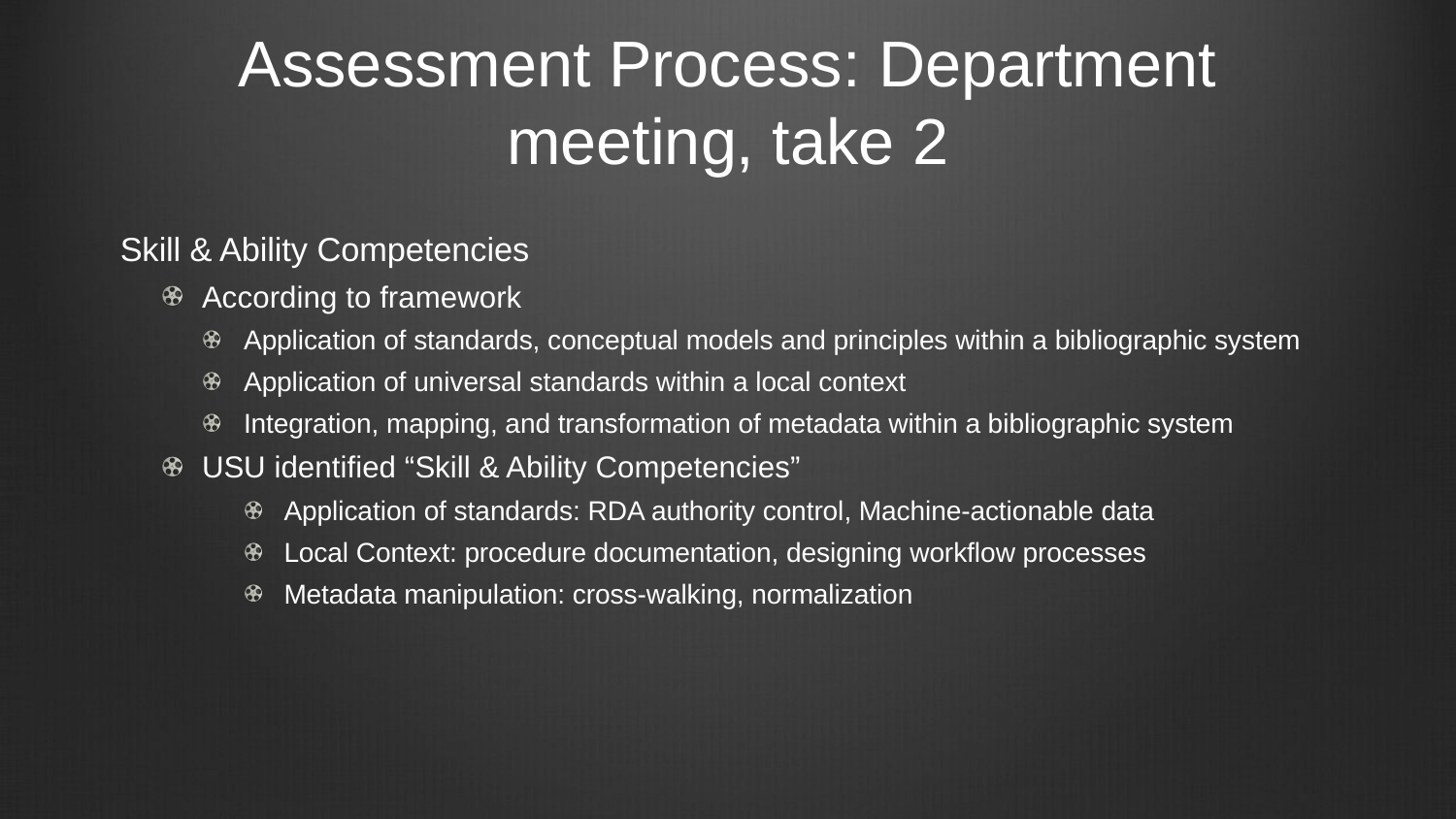

# Assessment Process: Department meeting, take 2
Skill & Ability Competencies
According to framework
Application of standards, conceptual models and principles within a bibliographic system
Application of universal standards within a local context
Integration, mapping, and transformation of metadata within a bibliographic system
USU identified “Skill & Ability Competencies”
Application of standards: RDA authority control, Machine-actionable data
Local Context: procedure documentation, designing workflow processes
Metadata manipulation: cross-walking, normalization